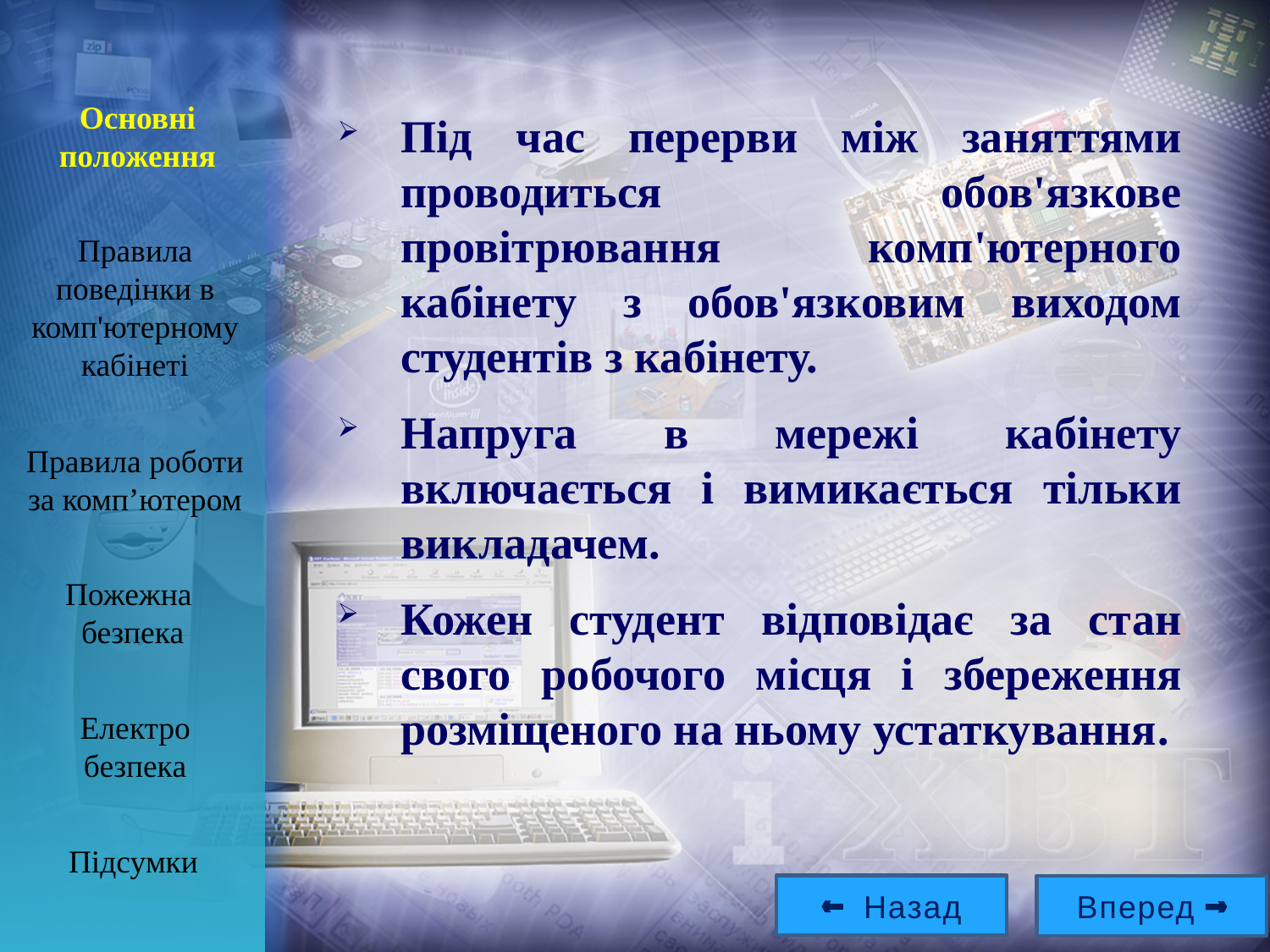

Основні положення
Під час перерви між заняттями проводиться обов'язкове провітрювання комп'ютерного кабінету з обов'язковим виходом студентів з кабінету.
Напруга в мережі кабінету включається і вимикається тільки викладачем.
Кожен студент відповідає за стан свого робочого місця і збереження розміщеного на ньому устаткування.
Правила поведінки в комп'ютерному кабінеті
Правила роботи за комп’ютером
Пожежна
безпека
Електро
безпека
Підсумки
←  Назад
Вперед →